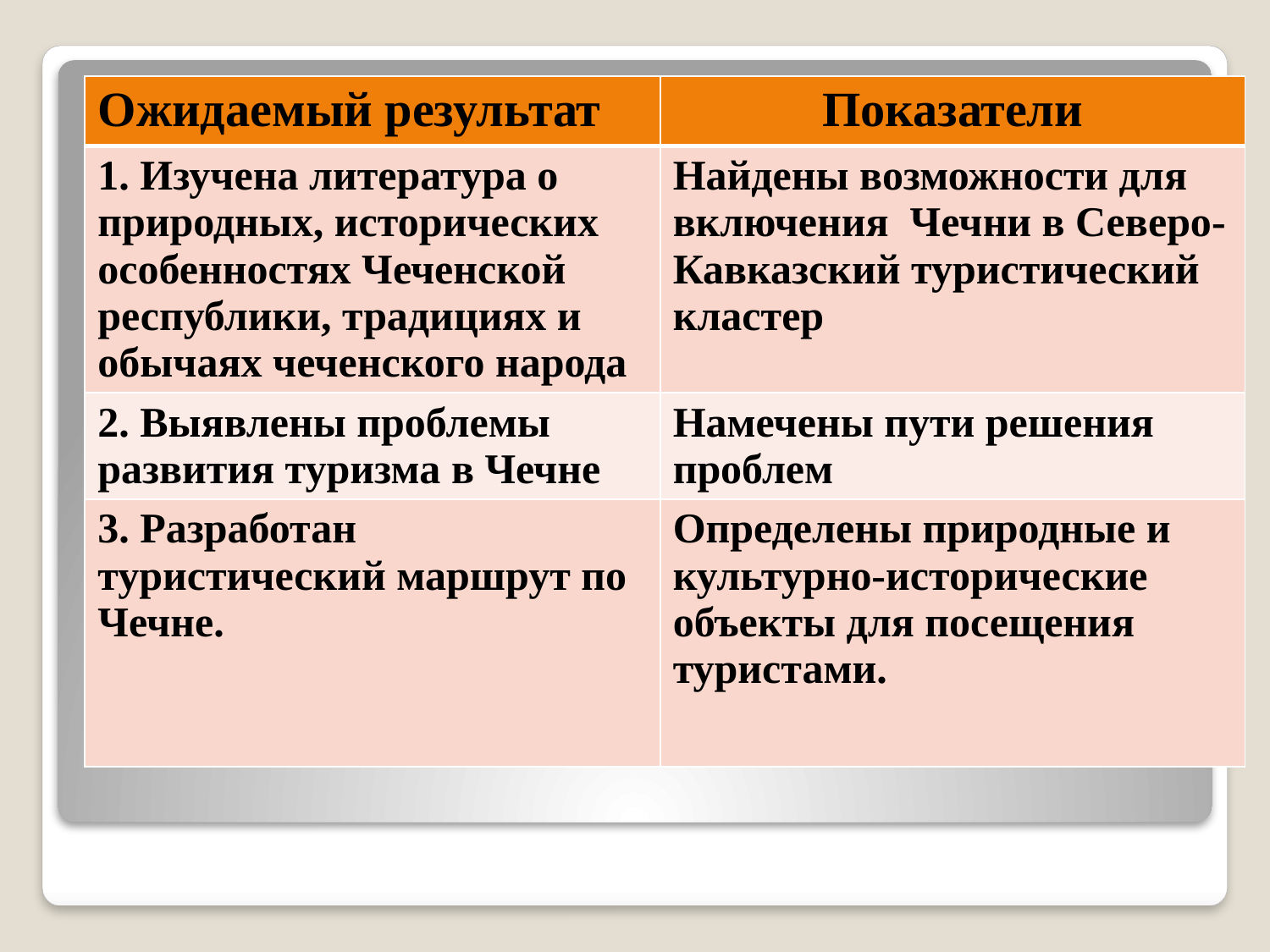

#
| Ожидаемый результат | Показатели |
| --- | --- |
| 1. Изучена литература о природных, исторических особенностях Чеченской республики, традициях и обычаях чеченского народа | Найдены возможности для включения Чечни в Северо-Кавказский туристический кластер |
| 2. Выявлены проблемы развития туризма в Чечне | Намечены пути решения проблем |
| 3. Разработан туристический маршрут по Чечне. | Определены природные и культурно-исторические объекты для посещения туристами. |